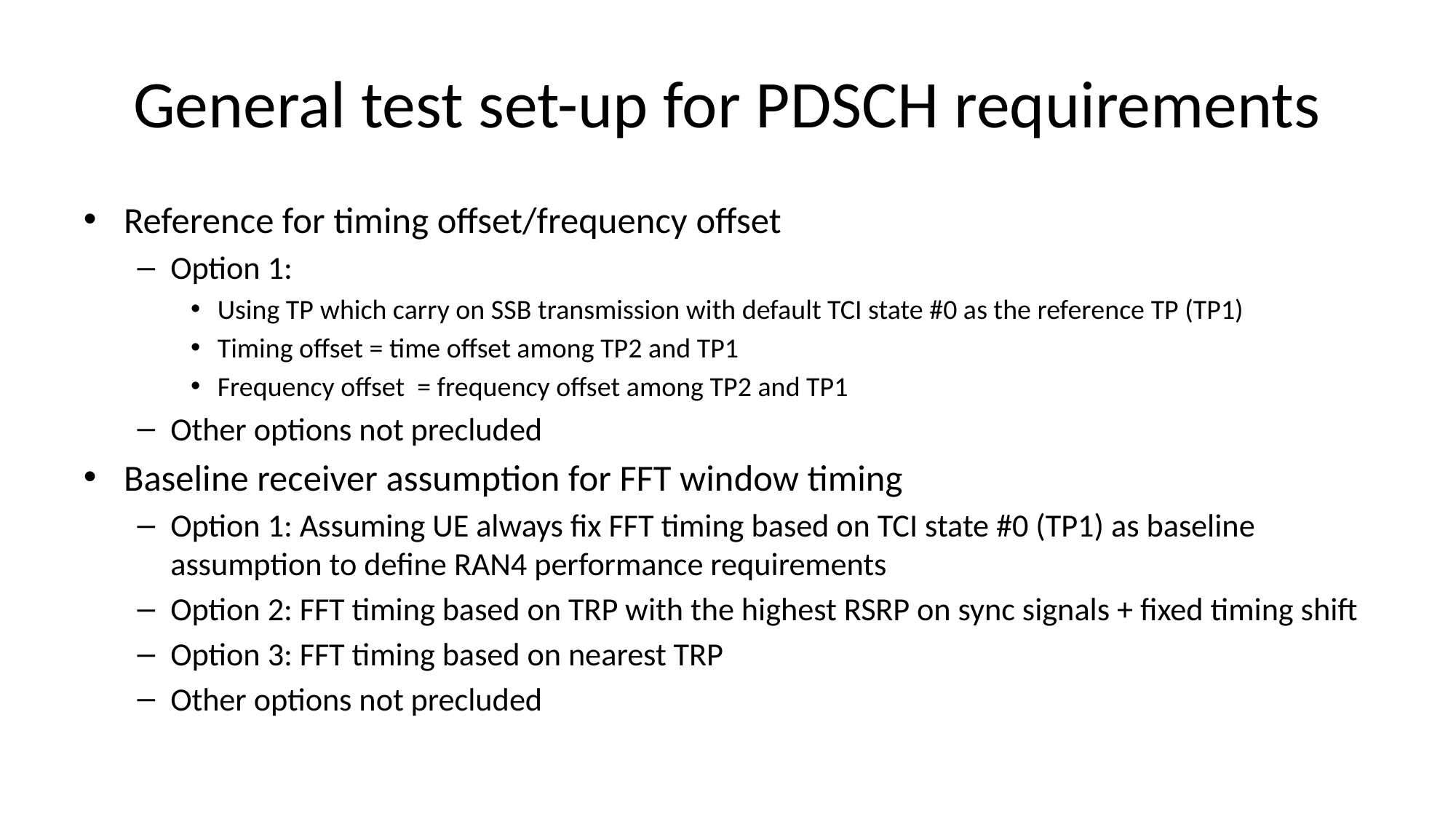

# General test set-up for PDSCH requirements
Reference for timing offset/frequency offset
Option 1:
Using TP which carry on SSB transmission with default TCI state #0 as the reference TP (TP1)
Timing offset = time offset among TP2 and TP1
Frequency offset  = frequency offset among TP2 and TP1
Other options not precluded
Baseline receiver assumption for FFT window timing
Option 1: Assuming UE always fix FFT timing based on TCI state #0 (TP1) as baseline assumption to define RAN4 performance requirements
Option 2: FFT timing based on TRP with the highest RSRP on sync signals + fixed timing shift
Option 3: FFT timing based on nearest TRP
Other options not precluded